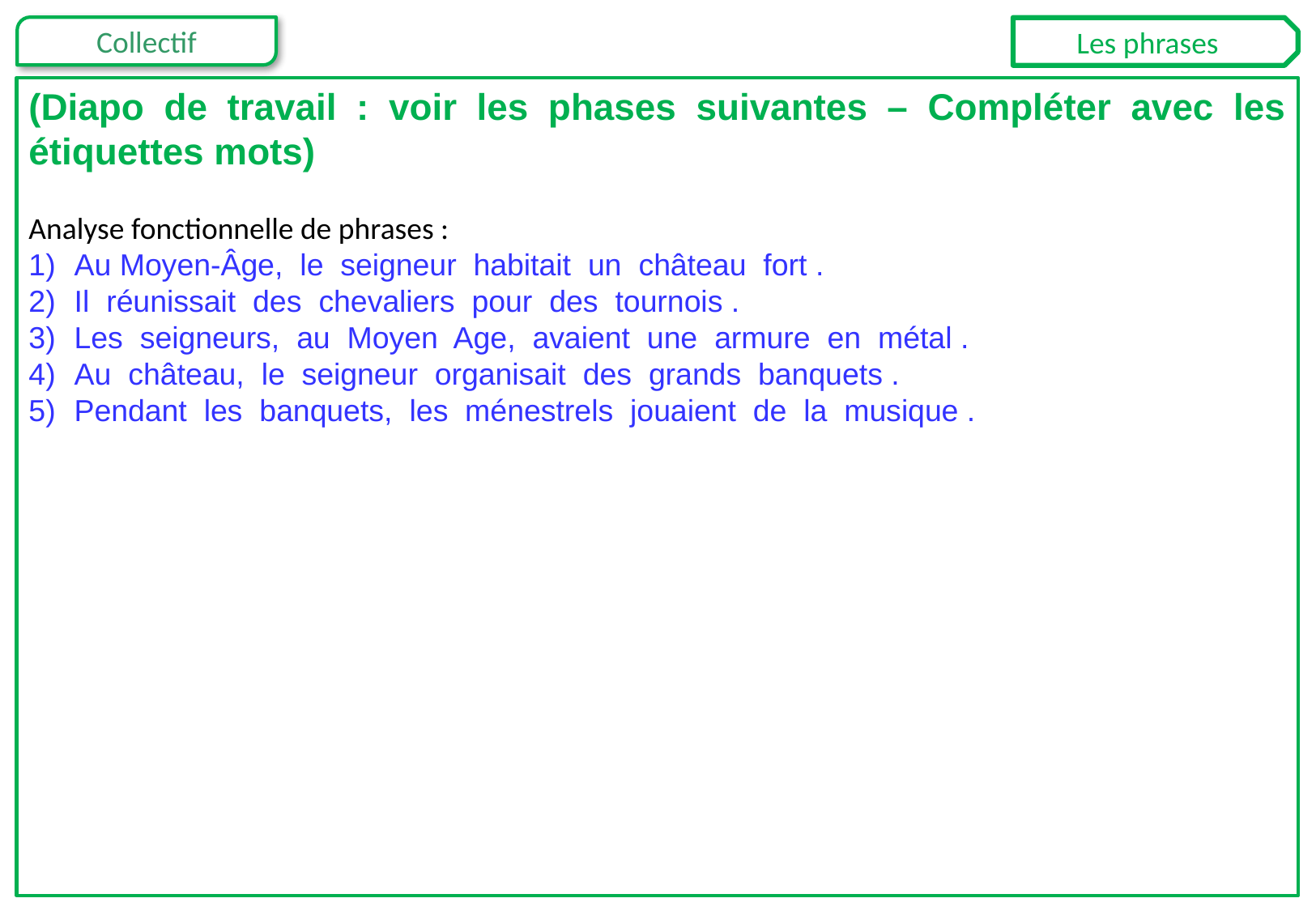

Les phrases
(Diapo de travail : voir les phases suivantes – Compléter avec les étiquettes mots)

Analyse fonctionnelle de phrases :
Au Moyen-Âge,  le  seigneur  habitait  un  château  fort .
Il  réunissait  des  chevaliers  pour  des  tournois .
Les  seigneurs,  au  Moyen  Age,  avaient  une  armure  en  métal .
Au  château,  le  seigneur  organisait  des  grands  banquets .
Pendant  les  banquets,  les  ménestrels  jouaient  de  la  musique .